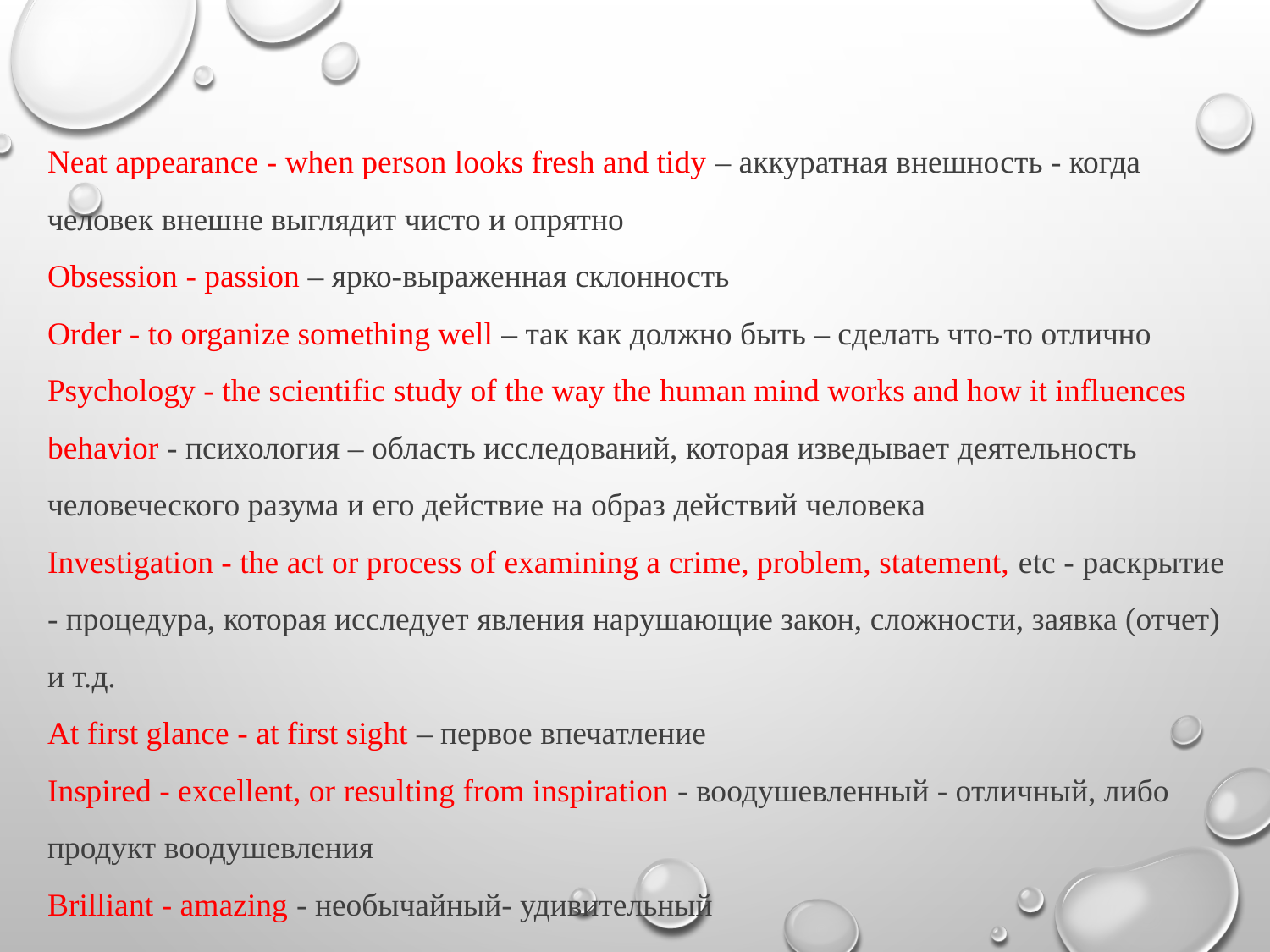

Neat appearance - when person looks fresh and tidy – аккуратная внешность - когда человек внешне выглядит чисто и опрятно 
Obsession - passion – ярко-выраженная склонность 
Order - to organize something well – так как должно быть – сделать что-то отлично 
Psychology - the scientific study of the way the human mind works and how it influences behavior - психология – область исследований, которая изведывает деятельность человеческого разума и его действие на образ действий человека 
Investigation - the act or process of examining a crime, problem, statement, etc - раскрытие - процедура, которая исследует явления нарушающие закон, сложности, заявка (отчет) и т.д. 
At first glance - at first sight – первое впечатление 
Inspired - excellent, or resulting from inspiration - воодушевленный - отличный, либо продукт воодушевления 
Brilliant - amazing - необычайный- удивительный